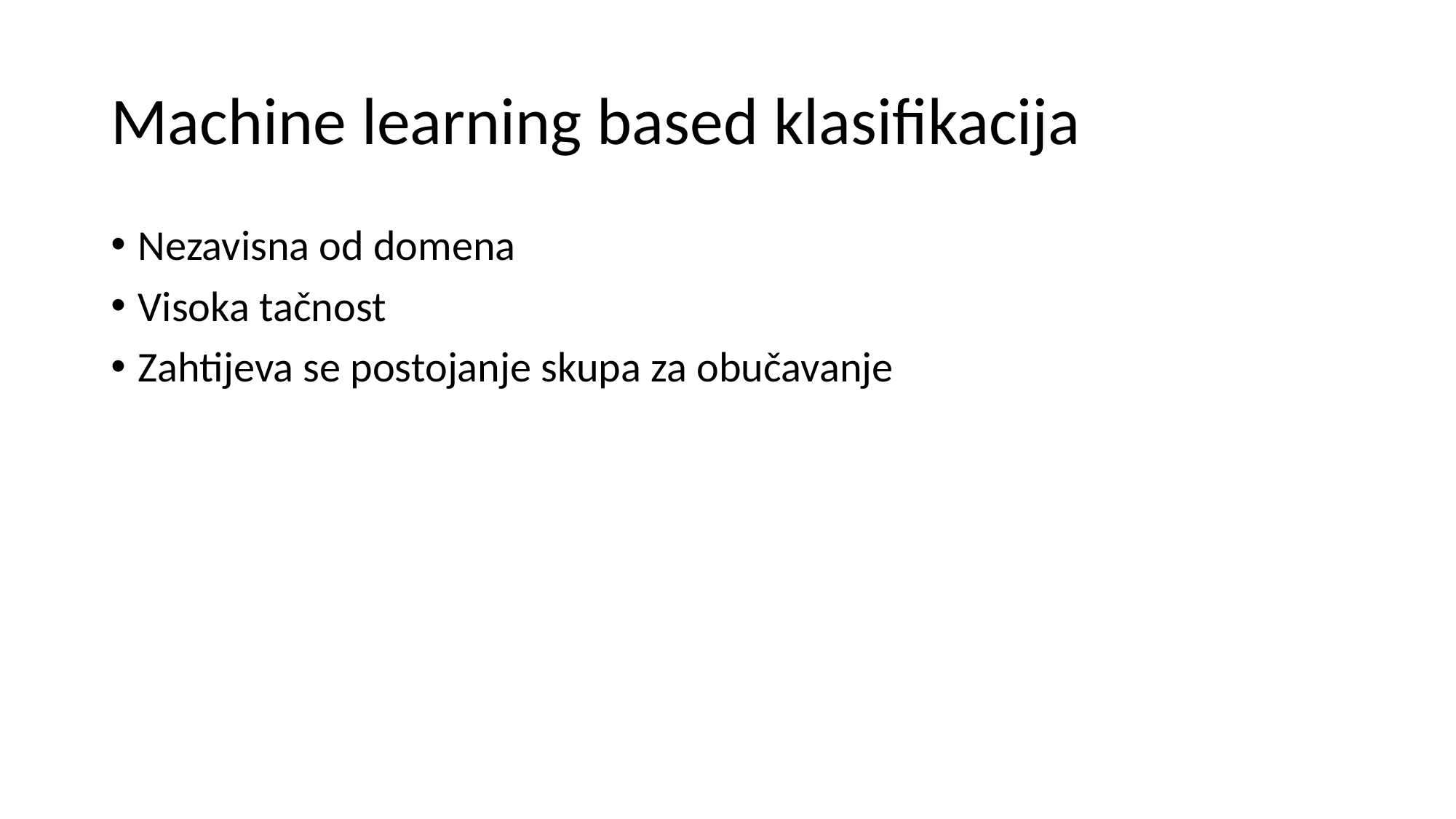

# Machine learning based klasifikacija
Nezavisna od domena
Visoka tačnost
Zahtijeva se postojanje skupa za obučavanje